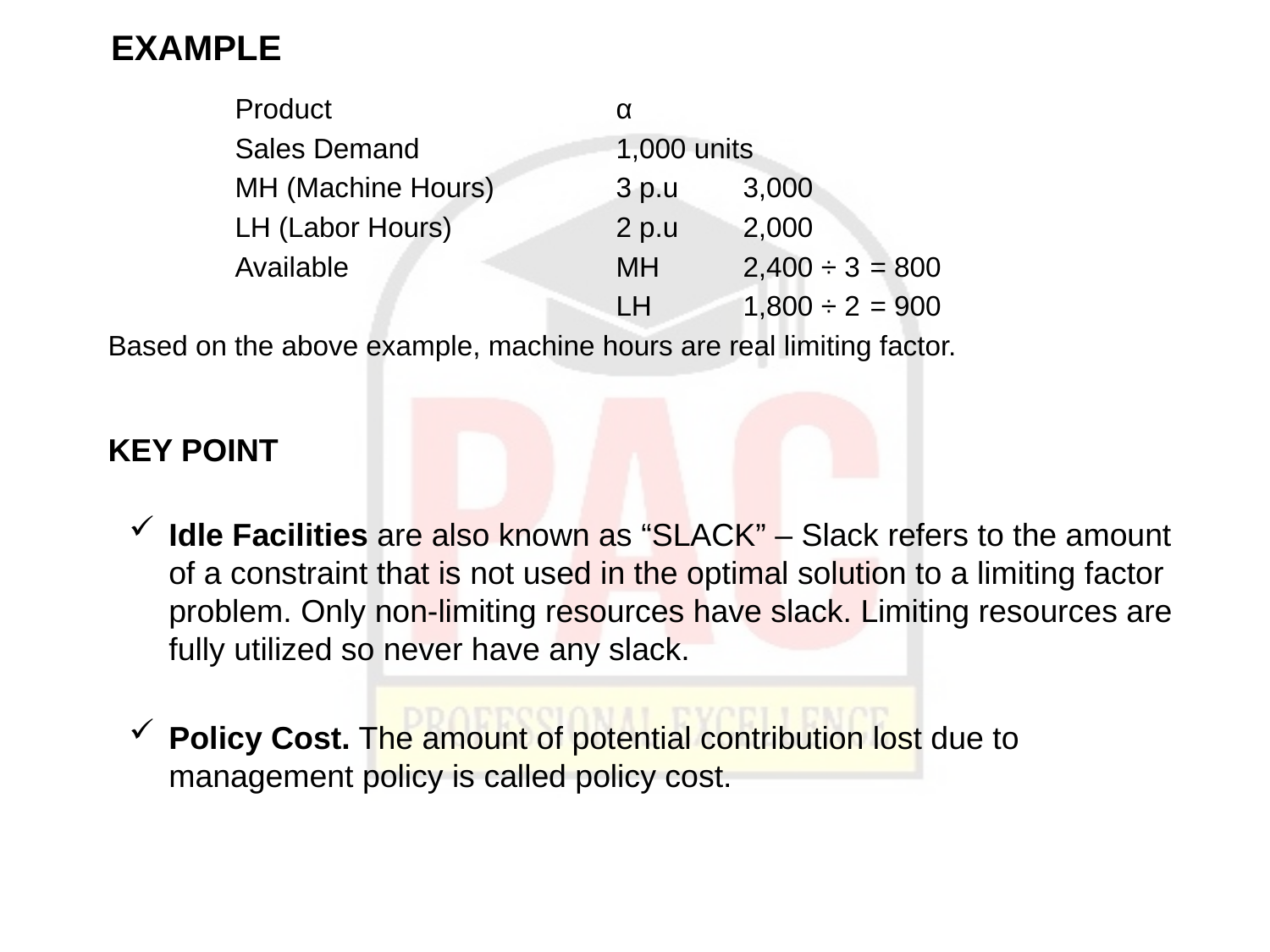

# EXAMPLE
	Product			α
	Sales Demand		1,000 units
	MH (Machine Hours)	3 p.u	3,000
	LH (Labor Hours)		2 p.u	2,000
	Available 			MH	2,400 ÷ 3	= 800
				LH	1,800 ÷ 2	= 900
Based on the above example, machine hours are real limiting factor.

KEY POINT
Idle Facilities are also known as “SLACK” – Slack refers to the amount of a constraint that is not used in the optimal solution to a limiting factor problem. Only non-limiting resources have slack. Limiting resources are fully utilized so never have any slack.

Policy Cost. The amount of potential contribution lost due to management policy is called policy cost.